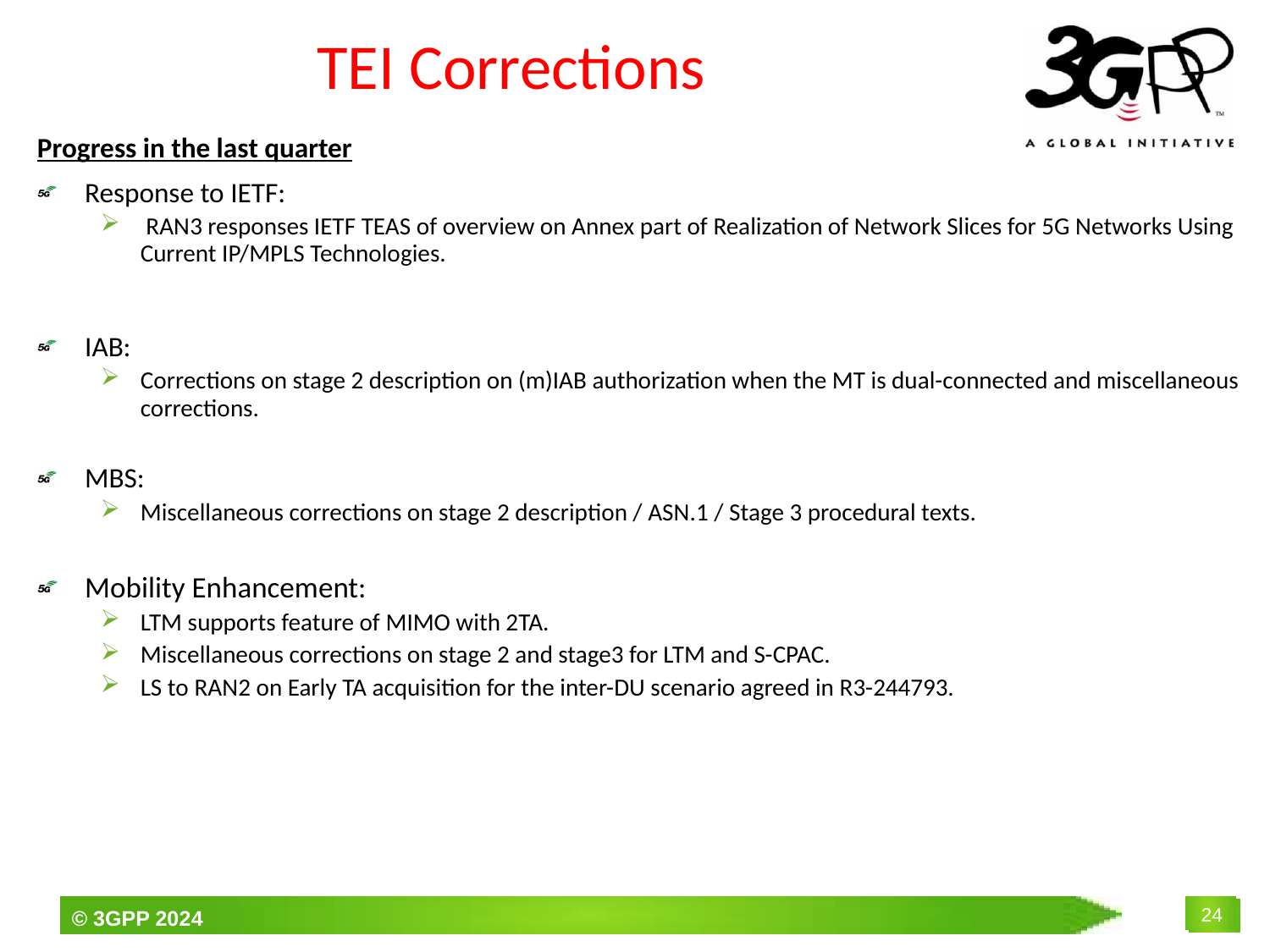

# TEI Corrections
Progress in the last quarter
Response to IETF:
 RAN3 responses IETF TEAS of overview on Annex part of Realization of Network Slices for 5G Networks Using Current IP/MPLS Technologies.

IAB:
Corrections on stage 2 description on (m)IAB authorization when the MT is dual-connected and miscellaneous corrections.

MBS:
Miscellaneous corrections on stage 2 description / ASN.1 / Stage 3 procedural texts.

Mobility Enhancement:
LTM supports feature of MIMO with 2TA.
Miscellaneous corrections on stage 2 and stage3 for LTM and S-CPAC.
LS to RAN2 on Early TA acquisition for the inter-DU scenario agreed in R3-244793.

24